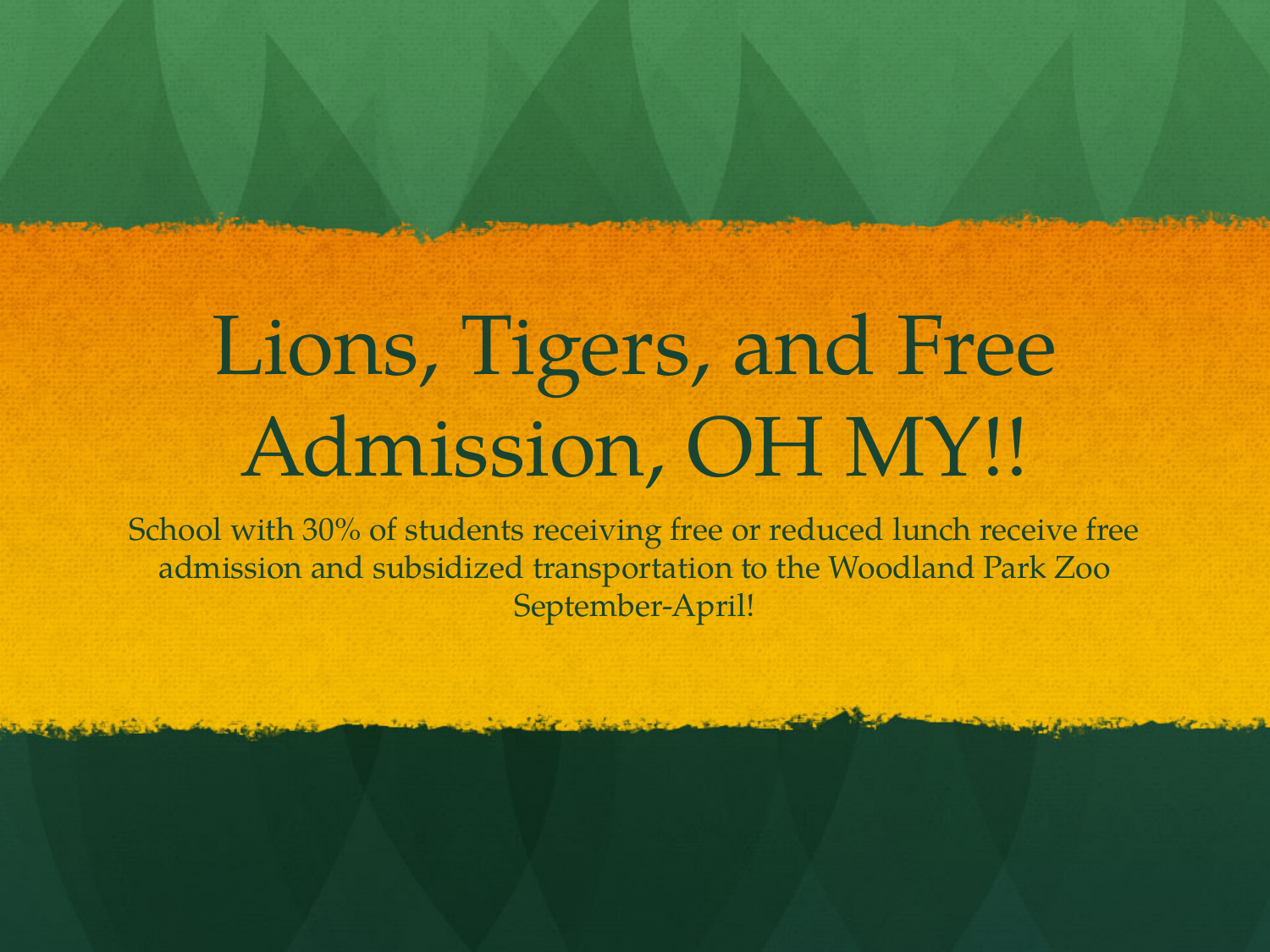

# Lions, Tigers, and Free Admission, OH MY!!
School with 30% of students receiving free or reduced lunch receive free admission and subsidized transportation to the Woodland Park Zoo September-April!